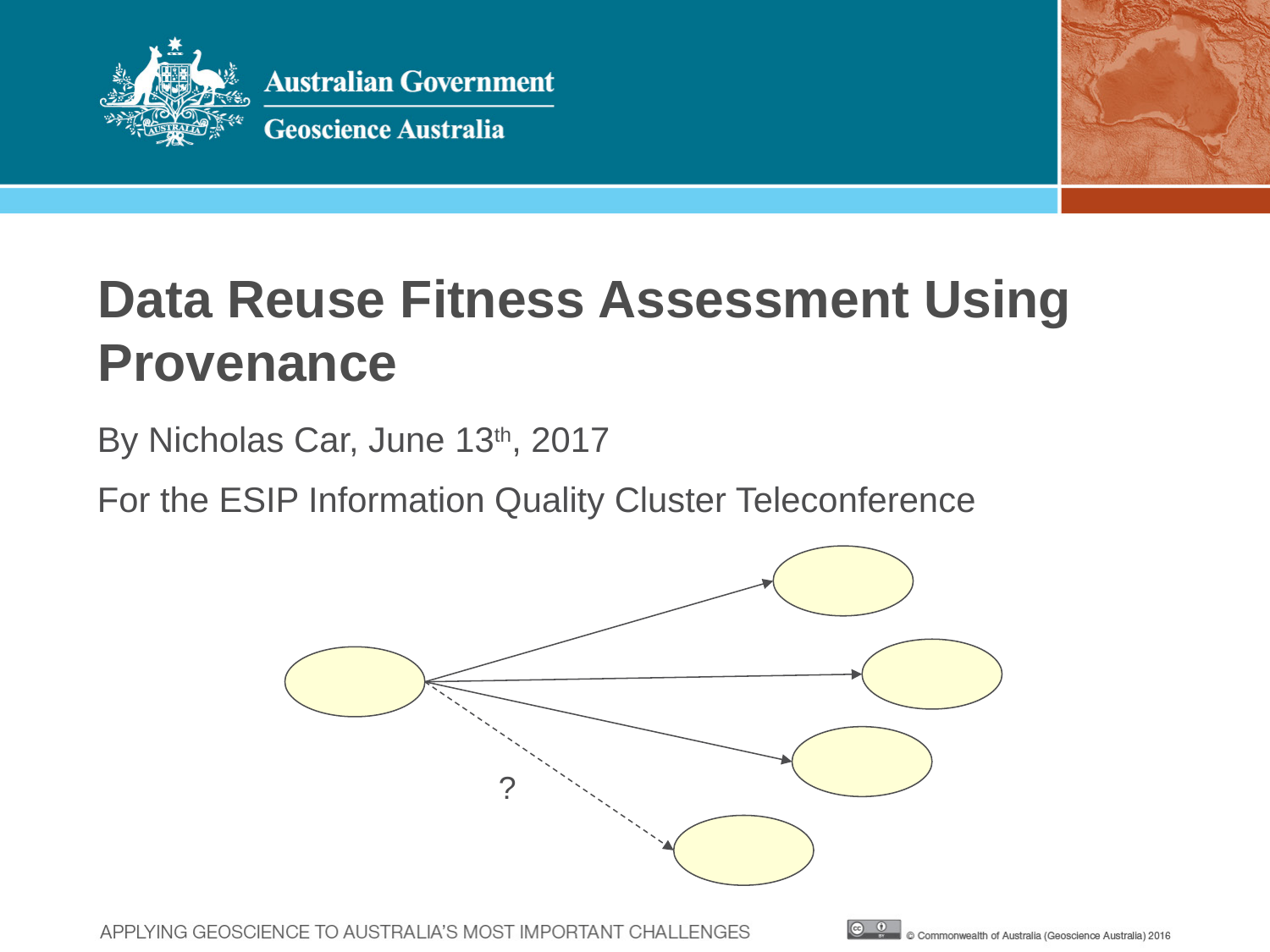

# Data Reuse Fitness Assessment Using Provenance
By Nicholas Car, June 13th, 2017
For the ESIP Information Quality Cluster Teleconference

?